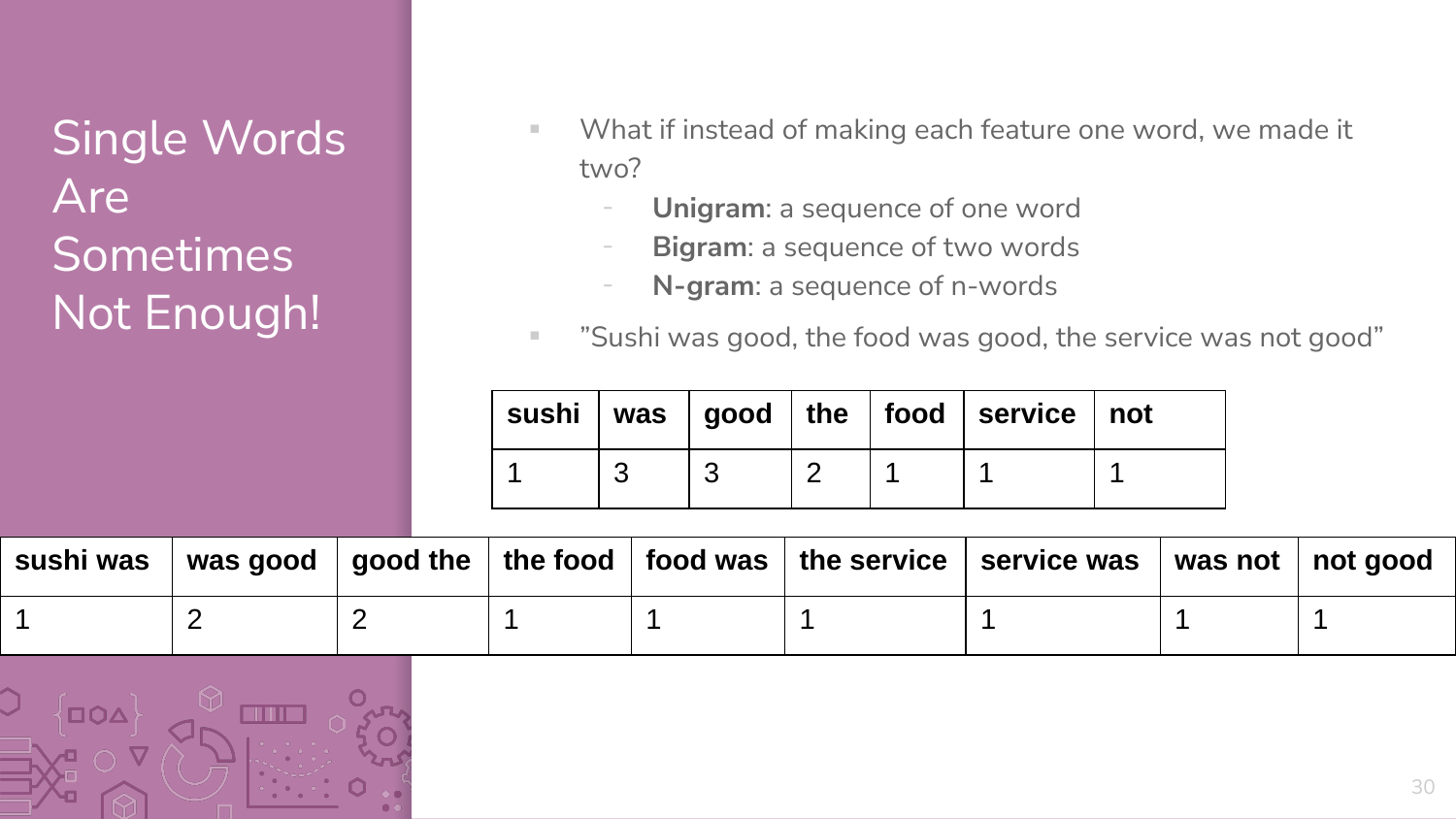

What if instead of making each feature one word, we made it two?
Unigram: a sequence of one word
Bigram: a sequence of two words
N-gram: a sequence of n-words
”Sushi was good, the food was good, the service was not good”

Longer sequences of words results in more context, more features, and a greater chance of overfitting.
# Single Words Are Sometimes Not Enough!
| sushi | was | good | the | food | service | not |
| --- | --- | --- | --- | --- | --- | --- |
| 1 | 3 | 3 | 2 | 1 | 1 | 1 |
| sushi was | was good | good the | the food | food was | the service | service was | was not | not good |
| --- | --- | --- | --- | --- | --- | --- | --- | --- |
| 1 | 2 | 2 | 1 | 1 | 1 | 1 | 1 | 1 |
30